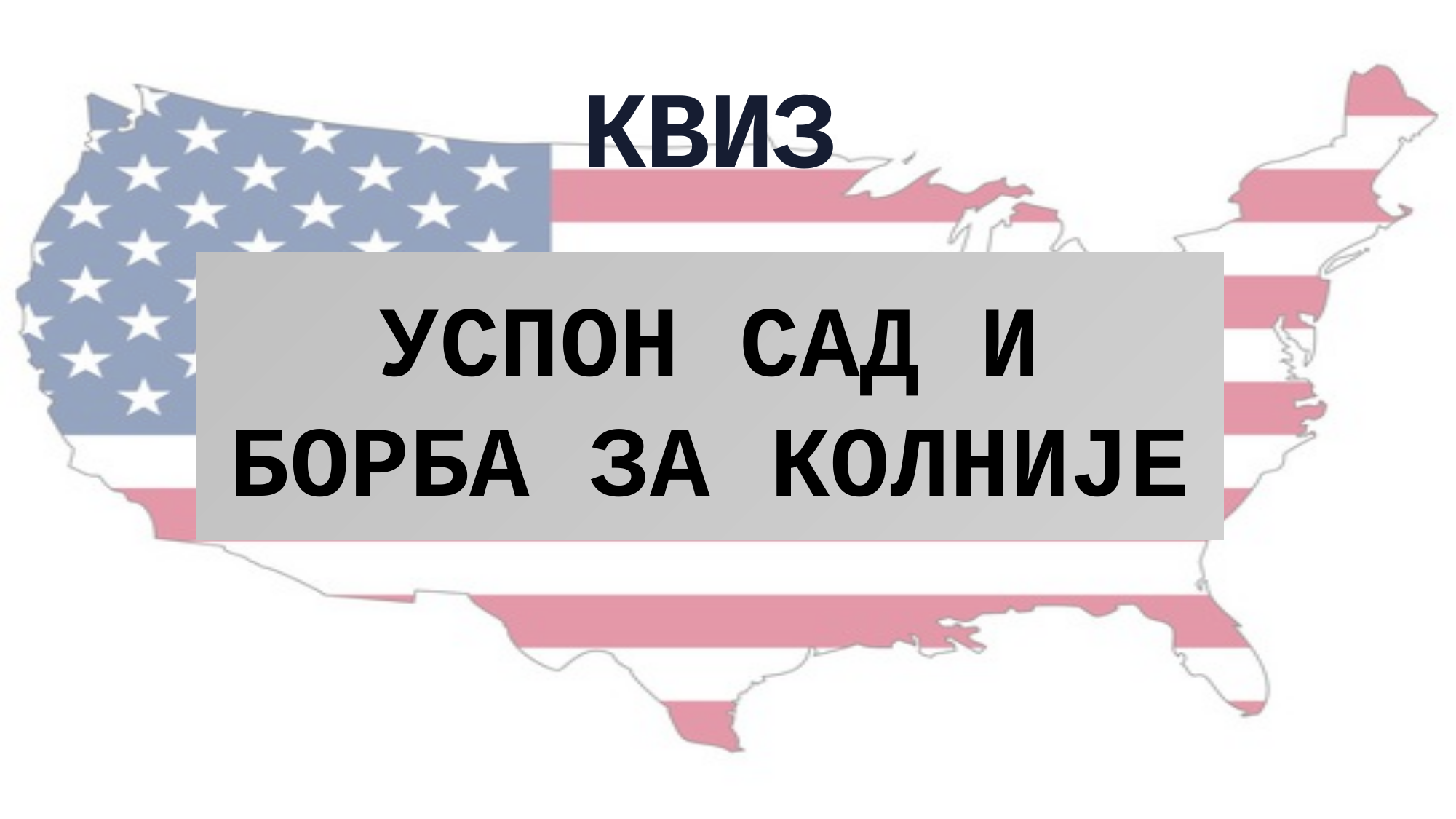

КВИЗ
УСПОН САД И БОРБА ЗА КОЛНИЈЕ